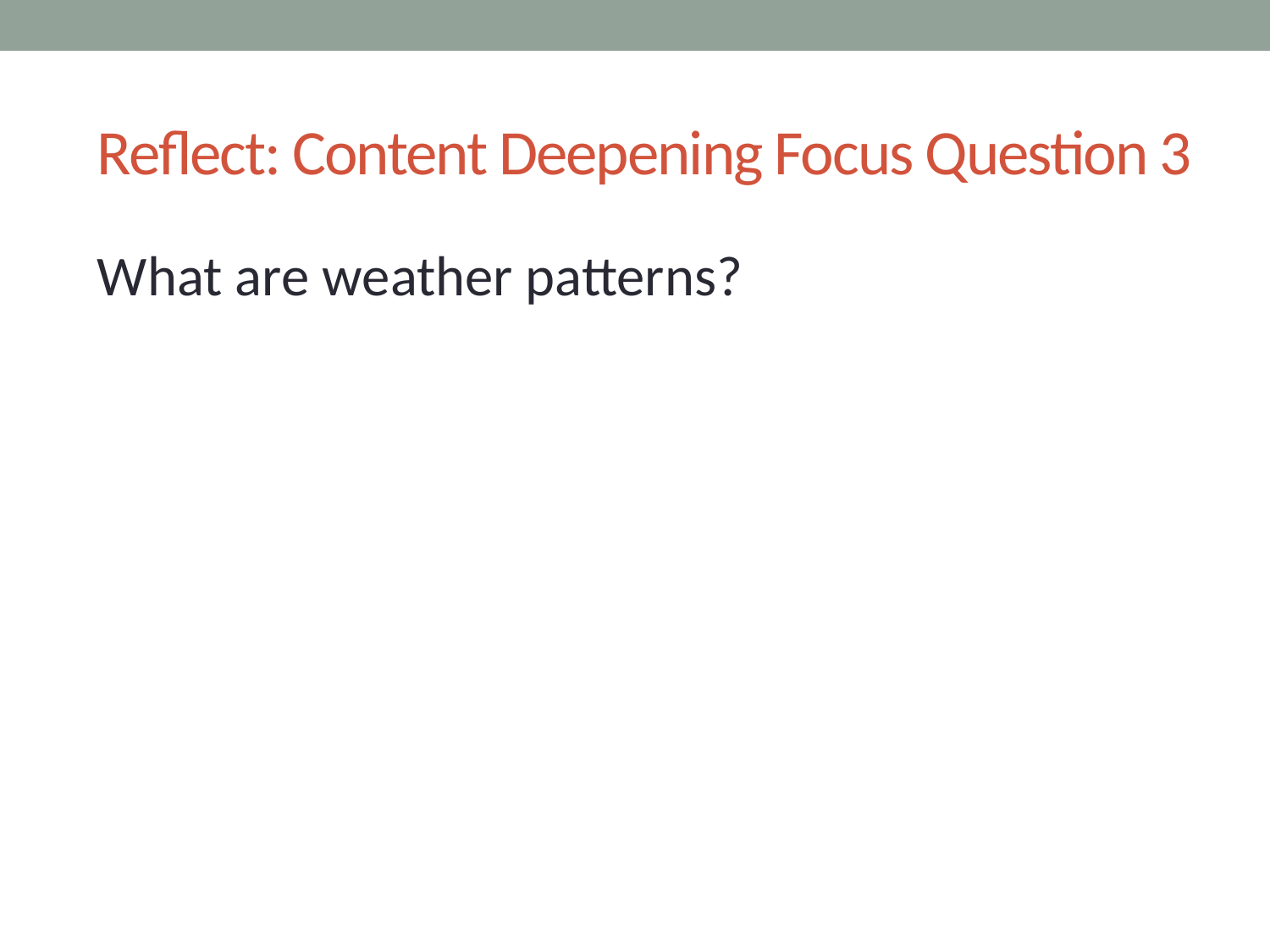

# Reflect: Content Deepening Focus Question 3
What are weather patterns?